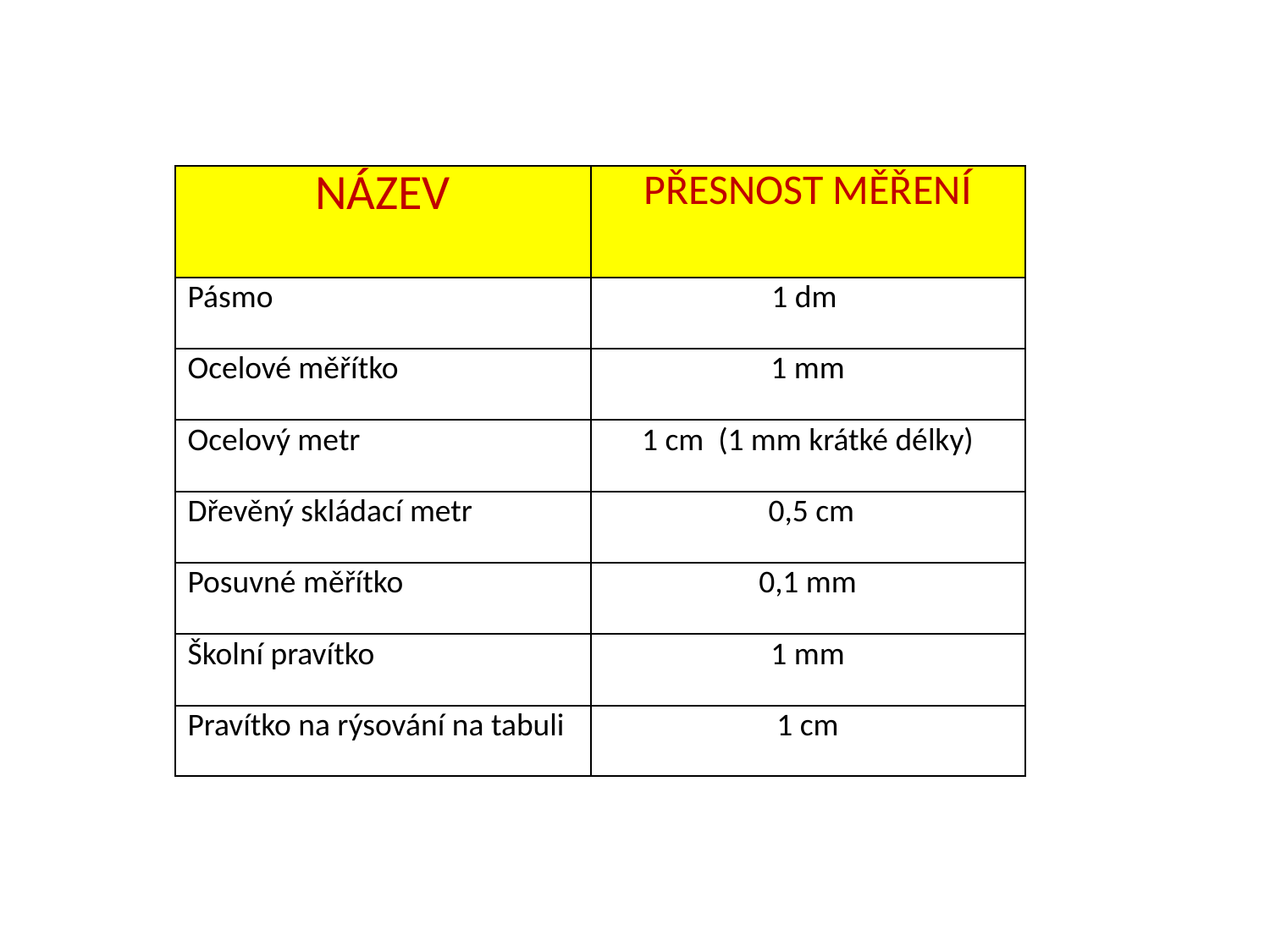

| NÁZEV | PŘESNOST MĚŘENÍ |
| --- | --- |
| Pásmo | 1 dm |
| Ocelové měřítko | 1 mm |
| Ocelový metr | 1 cm (1 mm krátké délky) |
| Dřevěný skládací metr | 0,5 cm |
| Posuvné měřítko | 0,1 mm |
| Školní pravítko | 1 mm |
| Pravítko na rýsování na tabuli | 1 cm |